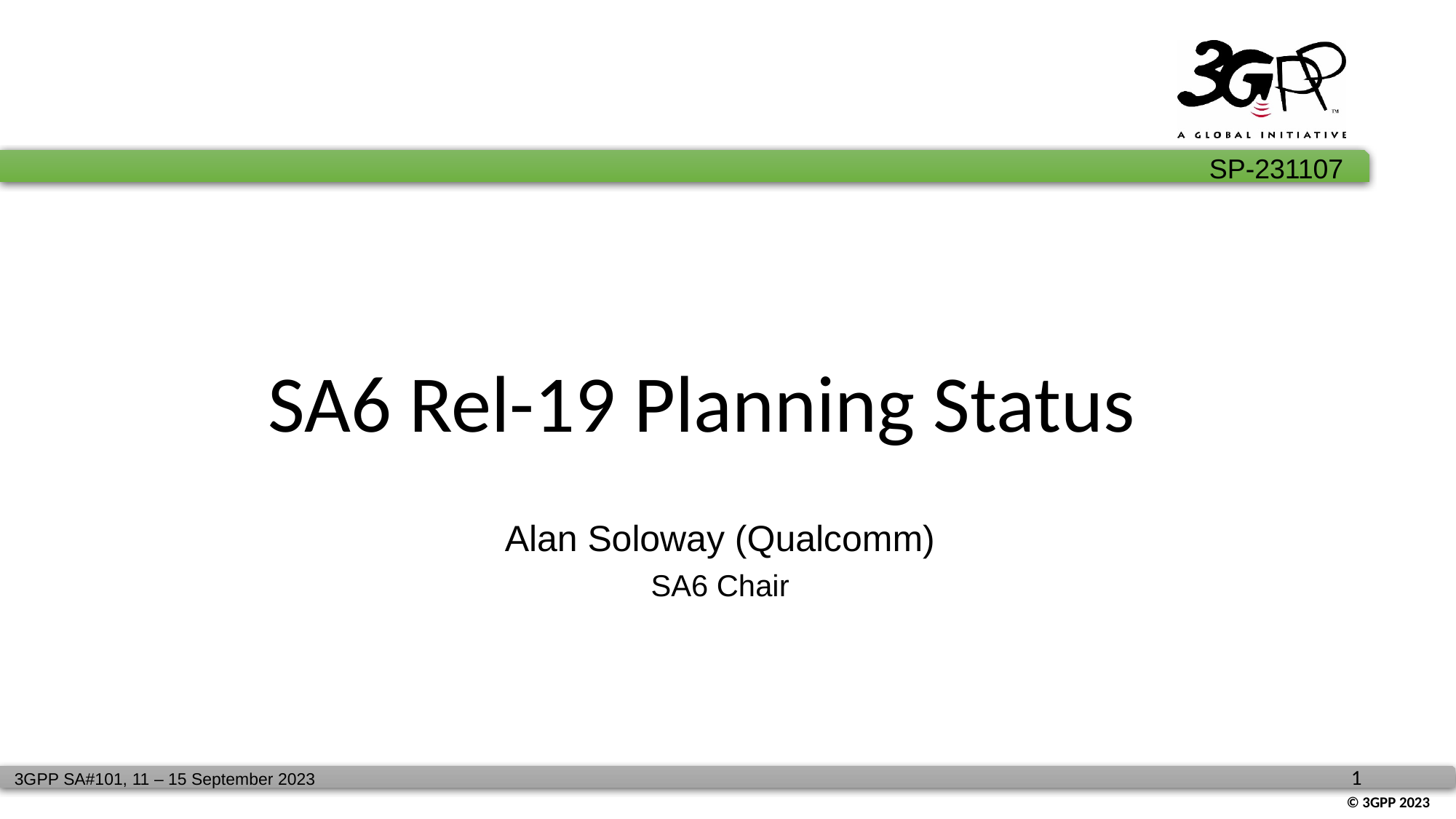

# SA6 Rel-19 Planning Status
Alan Soloway (Qualcomm)
SA6 Chair